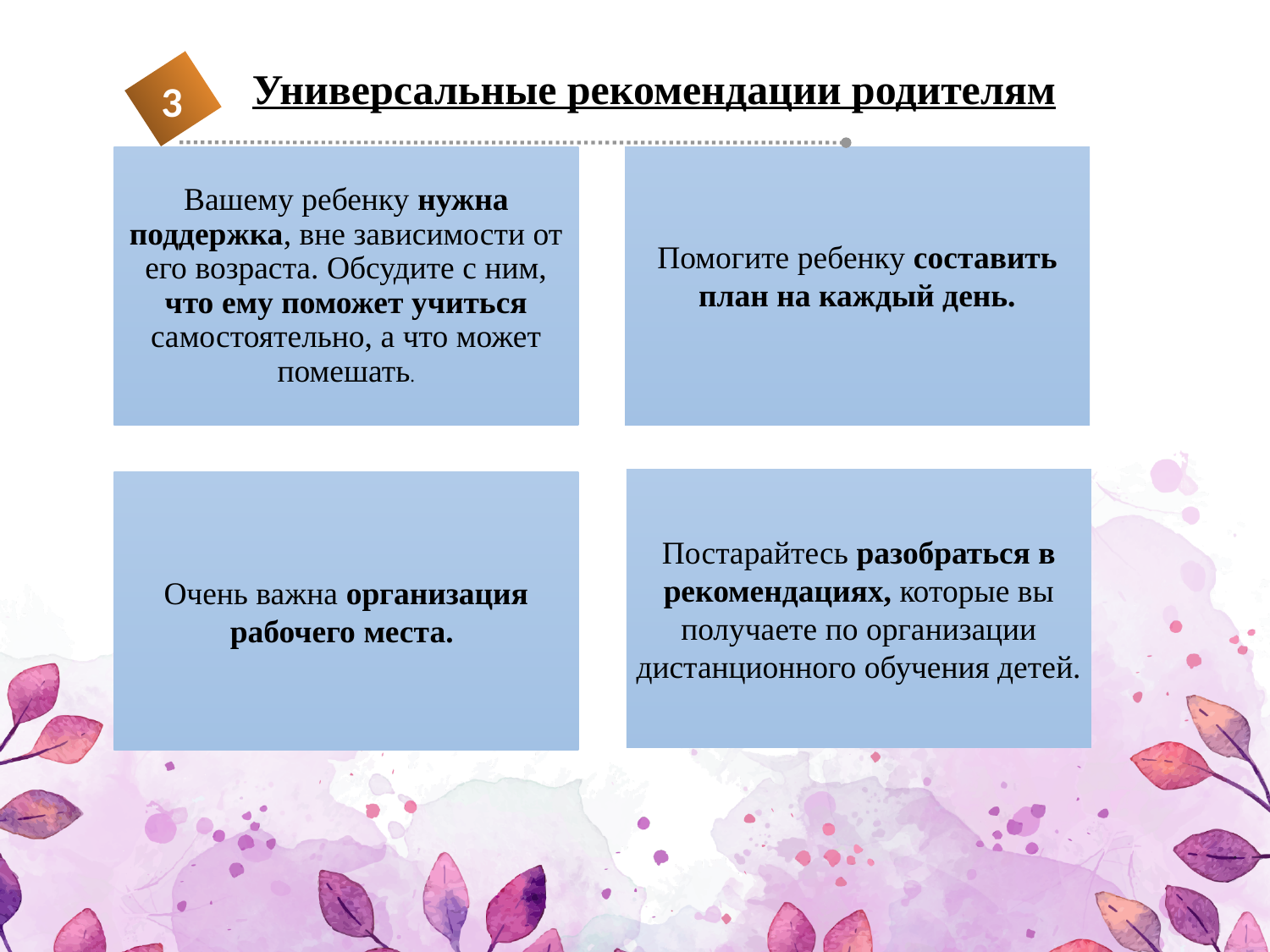

Универсальные рекомендации родителям

3

Вашему ребенку нужна поддержка, вне зависимости от его возраста. Обсудите с ним, что ему поможет учиться самостоятельно, а что может помешать.
Помогите ребенку составить план на каждый день.

Очень важна организация рабочего места.
Постарайтесь разобраться в рекомендациях, которые вы получаете по организации дистанционного обучения детей.